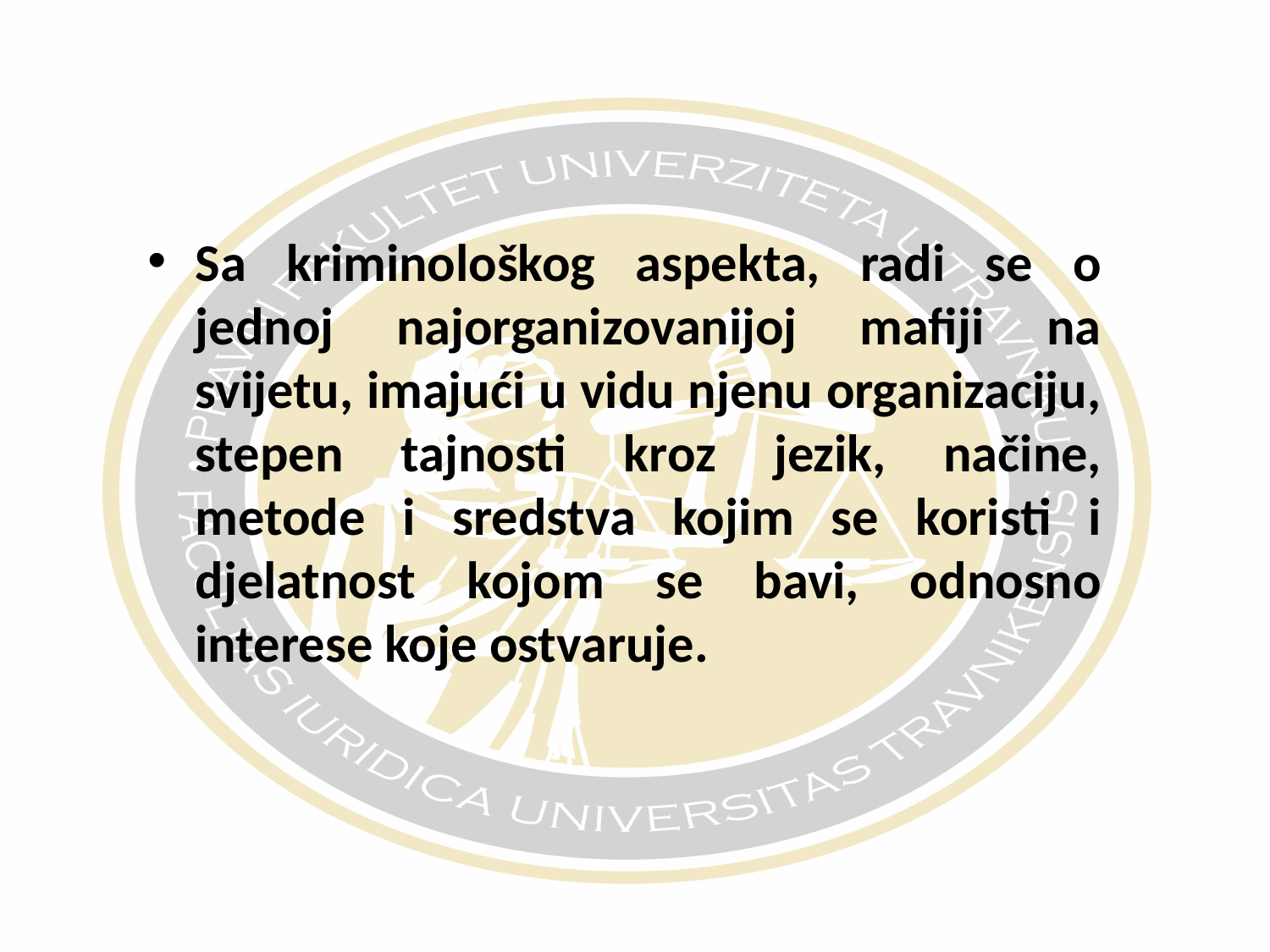

#
Sa kriminološkog aspekta, radi se o jednoj najorganizovanijoj mafiji na svijetu, imajući u vidu njenu organizaciju, stepen tajnosti kroz jezik, načine, metode i sredstva kojim se koristi i djelatnost kojom se bavi, odnosno interese koje ostvaruje.